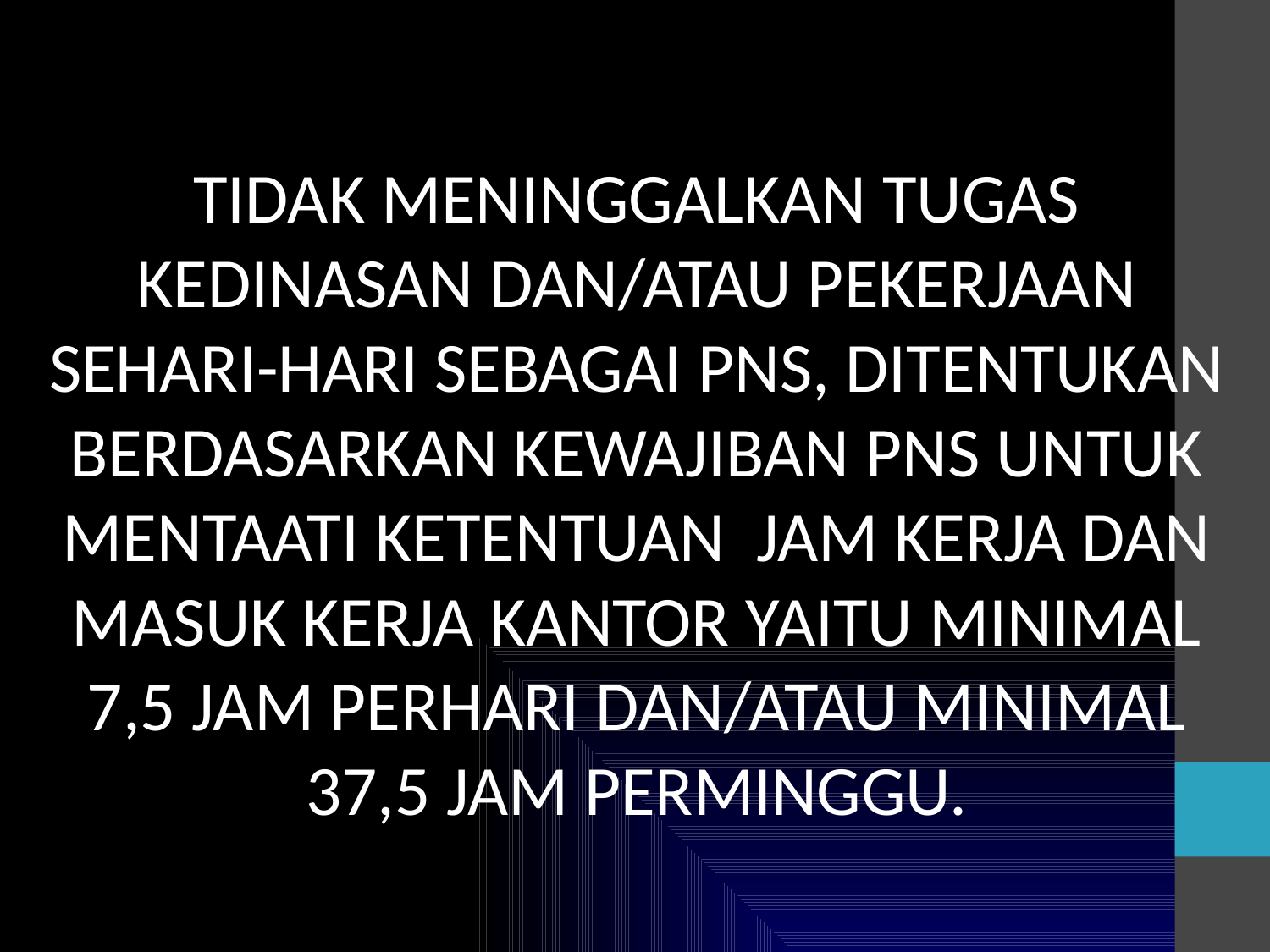

TIDAK MENINGGALKAN TUGAS KEDINASAN DAN/ATAU PEKERJAAN SEHARI-HARI SEBAGAI PNS, DITENTUKAN BERDASARKAN KEWAJIBAN PNS UNTUK MENTAATI KETENTUAN  JAM KERJA DAN MASUK KERJA KANTOR YAITU MINIMAL 7,5 JAM PERHARI DAN/ATAU MINIMAL 37,5 JAM PERMINGGU.